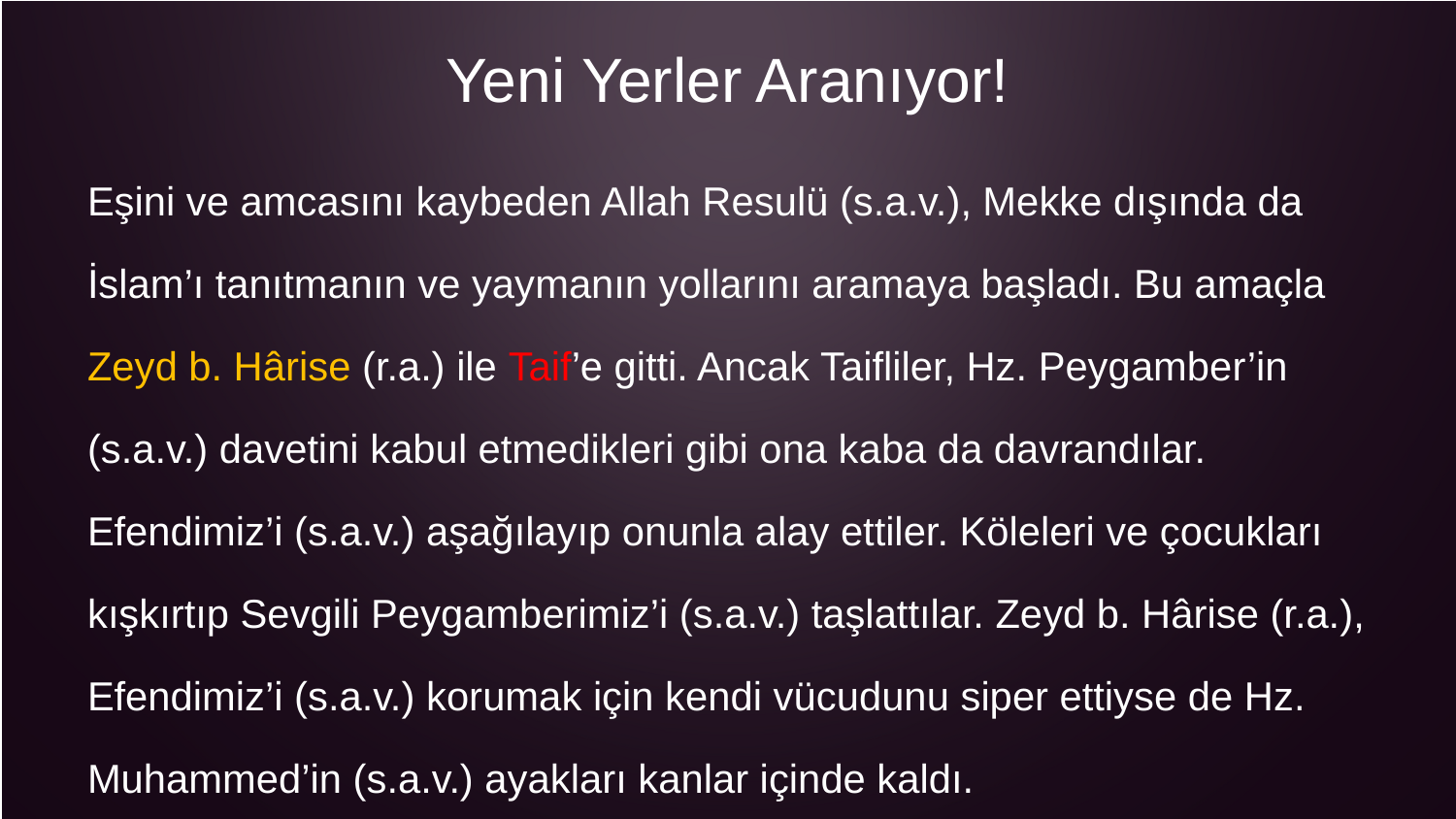

# Yeni Yerler Aranıyor!
Eşini ve amcasını kaybeden Allah Resulü (s.a.v.), Mekke dışında da İslam’ı tanıtmanın ve yaymanın yollarını aramaya başladı. Bu amaçla Zeyd b. Hârise (r.a.) ile Taif’e gitti. Ancak Taifliler, Hz. Peygamber’in (s.a.v.) davetini kabul etmedikleri gibi ona kaba da davrandılar. Efendimiz’i (s.a.v.) aşağılayıp onunla alay ettiler. Köleleri ve çocukları kışkırtıp Sevgili Peygamberimiz’i (s.a.v.) taşlattılar. Zeyd b. Hârise (r.a.), Efendimiz’i (s.a.v.) korumak için kendi vücudunu siper ettiyse de Hz. Muhammed’in (s.a.v.) ayakları kanlar içinde kaldı.